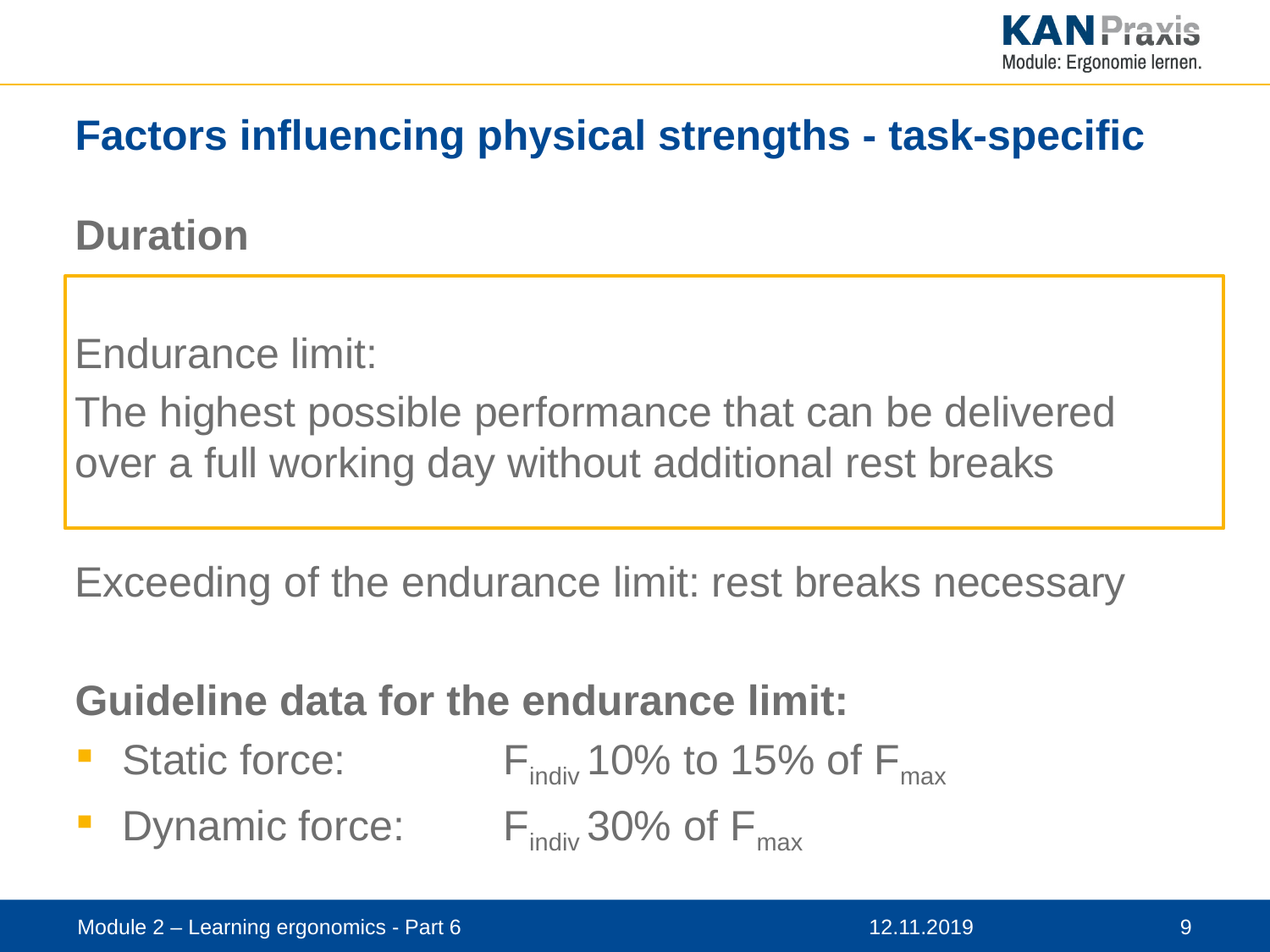

# Factors influencing physical strengths - task-specific
Duration

Endurance limit:
The highest possible performance that can be delivered over a full working day without additional rest breaks

Exceeding of the endurance limit: rest breaks necessary

Guideline data for the endurance limit:
Static force: 		Findiv 10% to 15% of Fmax
Dynamic force: 	Findiv 30% of Fmax

Module 2 – Learning ergonomics - Part 6
12.11.2019
 9